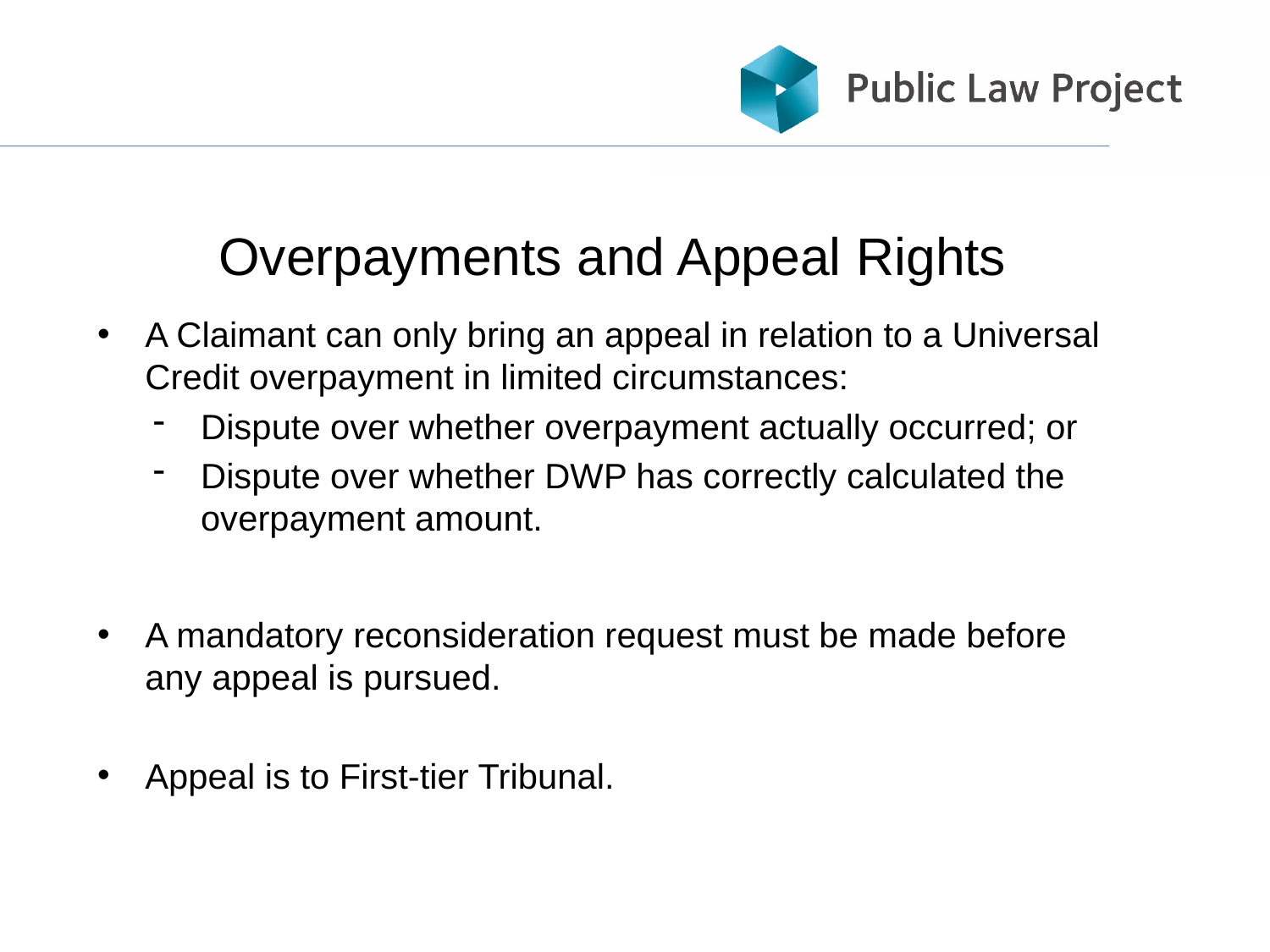

# Overpayments and Appeal Rights
A Claimant can only bring an appeal in relation to a Universal Credit overpayment in limited circumstances:
Dispute over whether overpayment actually occurred; or
Dispute over whether DWP has correctly calculated the overpayment amount.

A mandatory reconsideration request must be made before any appeal is pursued.

Appeal is to First-tier Tribunal.